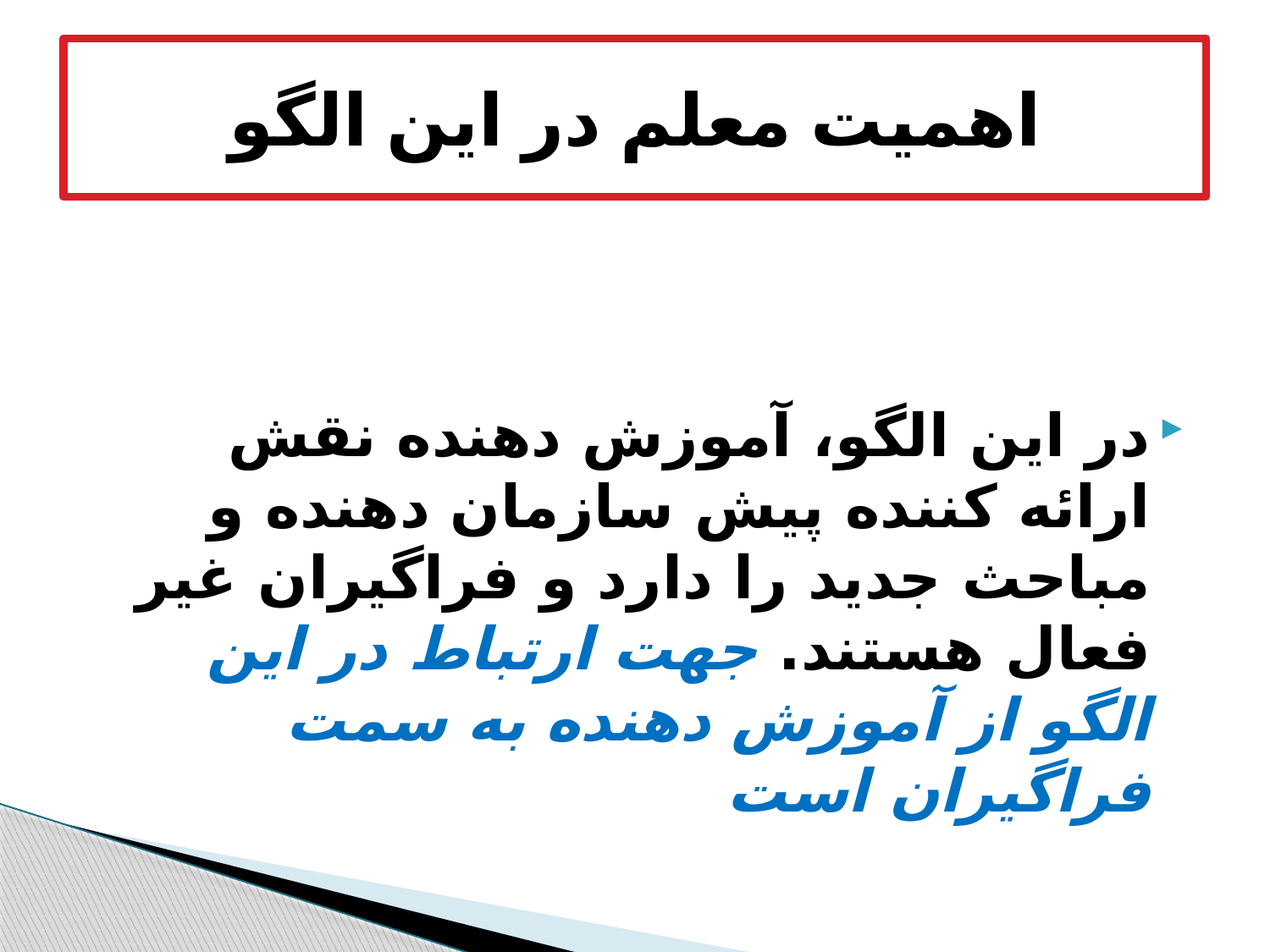

# اهمیت معلم در این الگو
در اين الگو، آموزش دهنده نقش ارائه كننده پيش سازمان دهنده و مباحث جديد را دارد و فراگيران غير فعال هستند. جهت ارتباط در اين الگو از آموزش دهنده به سمت فراگيران است